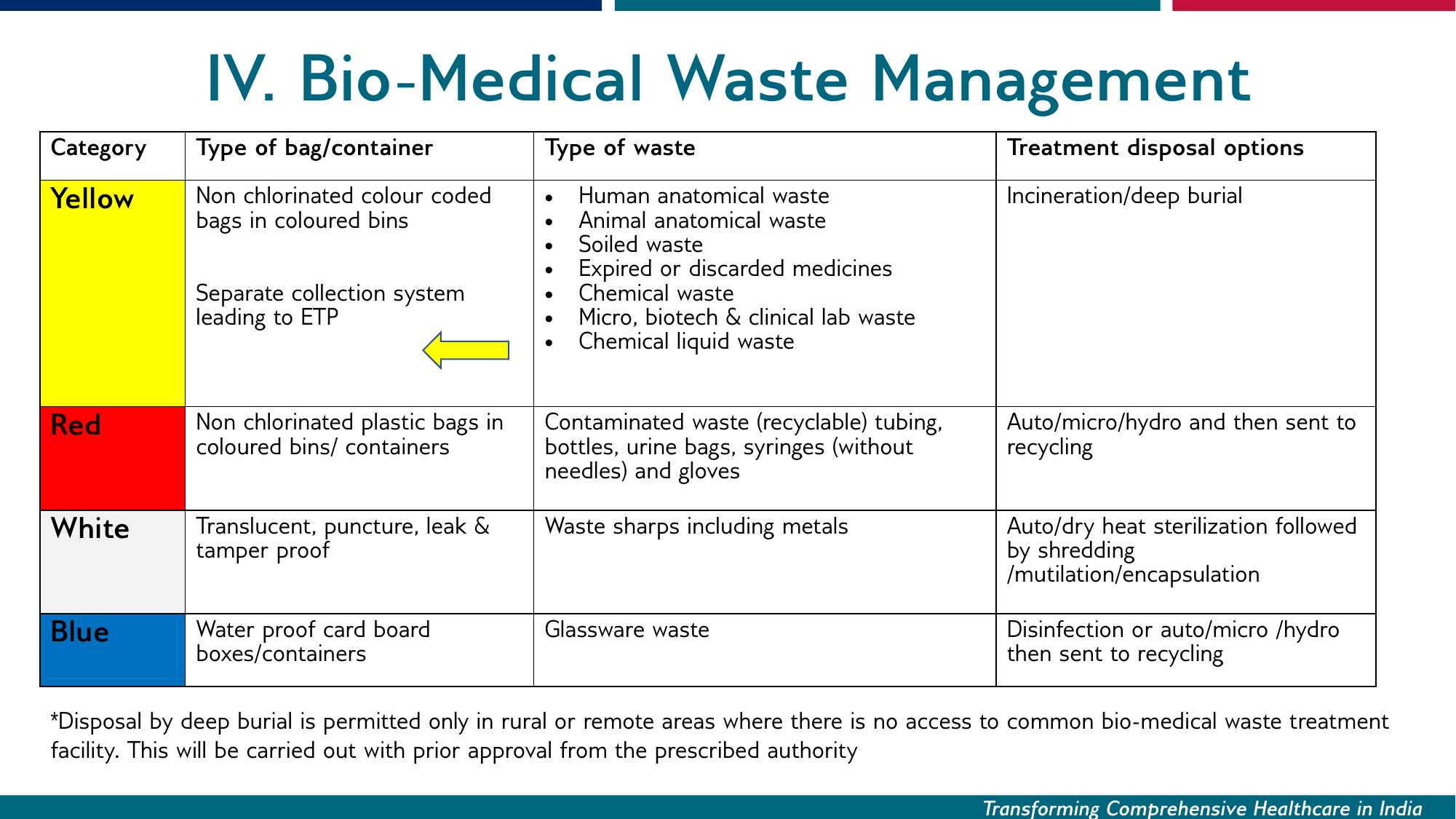

# IV. Bio-Medical Waste Management
| Category | Type of bag/container | Type of waste | Treatment disposal options |
| --- | --- | --- | --- |
| Yellow | Non chlorinated colour coded bags in coloured bins Separate collection system leading to ETP | Human anatomical waste Animal anatomical waste Soiled waste Expired or discarded medicines Chemical waste Micro, biotech & clinical lab waste Chemical liquid waste | Incineration/deep burial |
| Red | Non chlorinated plastic bags in coloured bins/ containers | Contaminated waste (recyclable) tubing, bottles, urine bags, syringes (without needles) and gloves | Auto/micro/hydro and then sent to recycling |
| White | Translucent, puncture, leak & tamper proof | Waste sharps including metals | Auto/dry heat sterilization followed by shredding /mutilation/encapsulation |
| Blue | Water proof card board boxes/containers | Glassware waste | Disinfection or auto/micro /hydro then sent to recycling |

*Disposal by deep burial is permitted only in rural or remote areas where there is no access to common bio-medical waste treatment facility. This will be carried out with prior approval from the prescribed authority